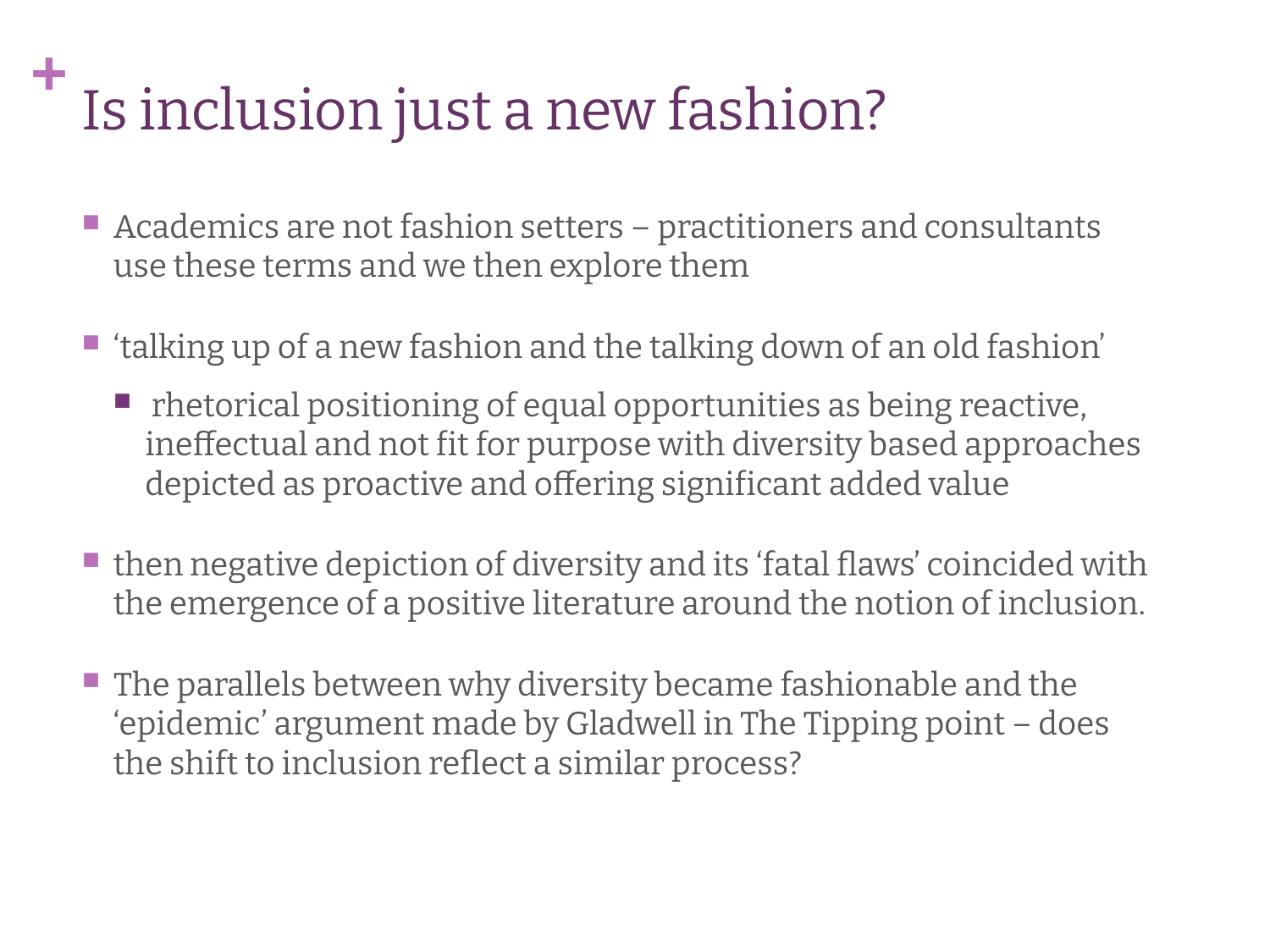

# Is inclusion just a new fashion?
Academics are not fashion setters – practitioners and consultants use these terms and we then explore them
‘talking up of a new fashion and the talking down of an old fashion’
 rhetorical positioning of equal opportunities as being reactive, ineffectual and not fit for purpose with diversity based approaches depicted as proactive and offering significant added value
then negative depiction of diversity and its ‘fatal flaws’ coincided with the emergence of a positive literature around the notion of inclusion.
The parallels between why diversity became fashionable and the ‘epidemic’ argument made by Gladwell in The Tipping point – does the shift to inclusion reflect a similar process?